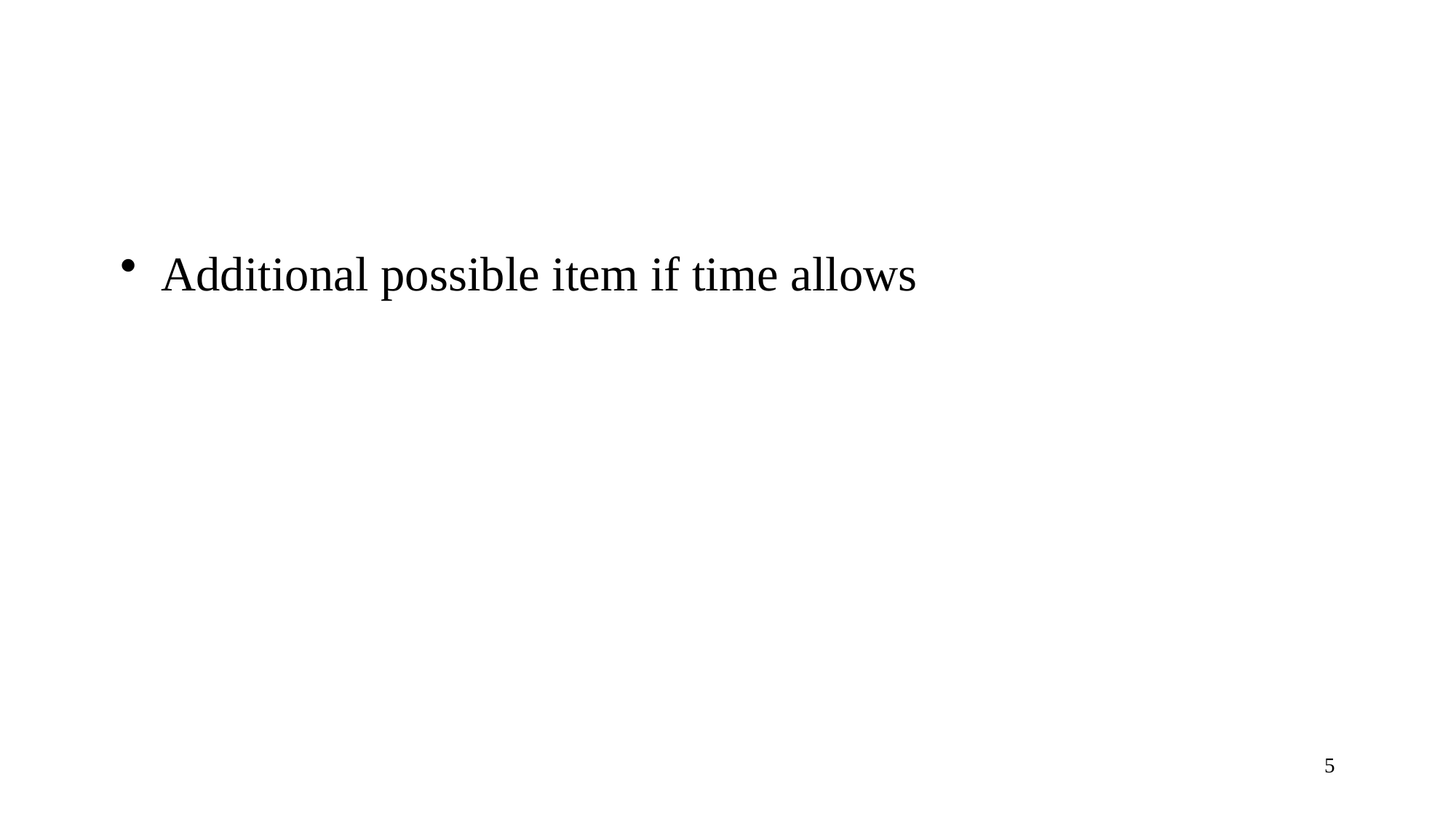

#
Additional possible item if time allows
5